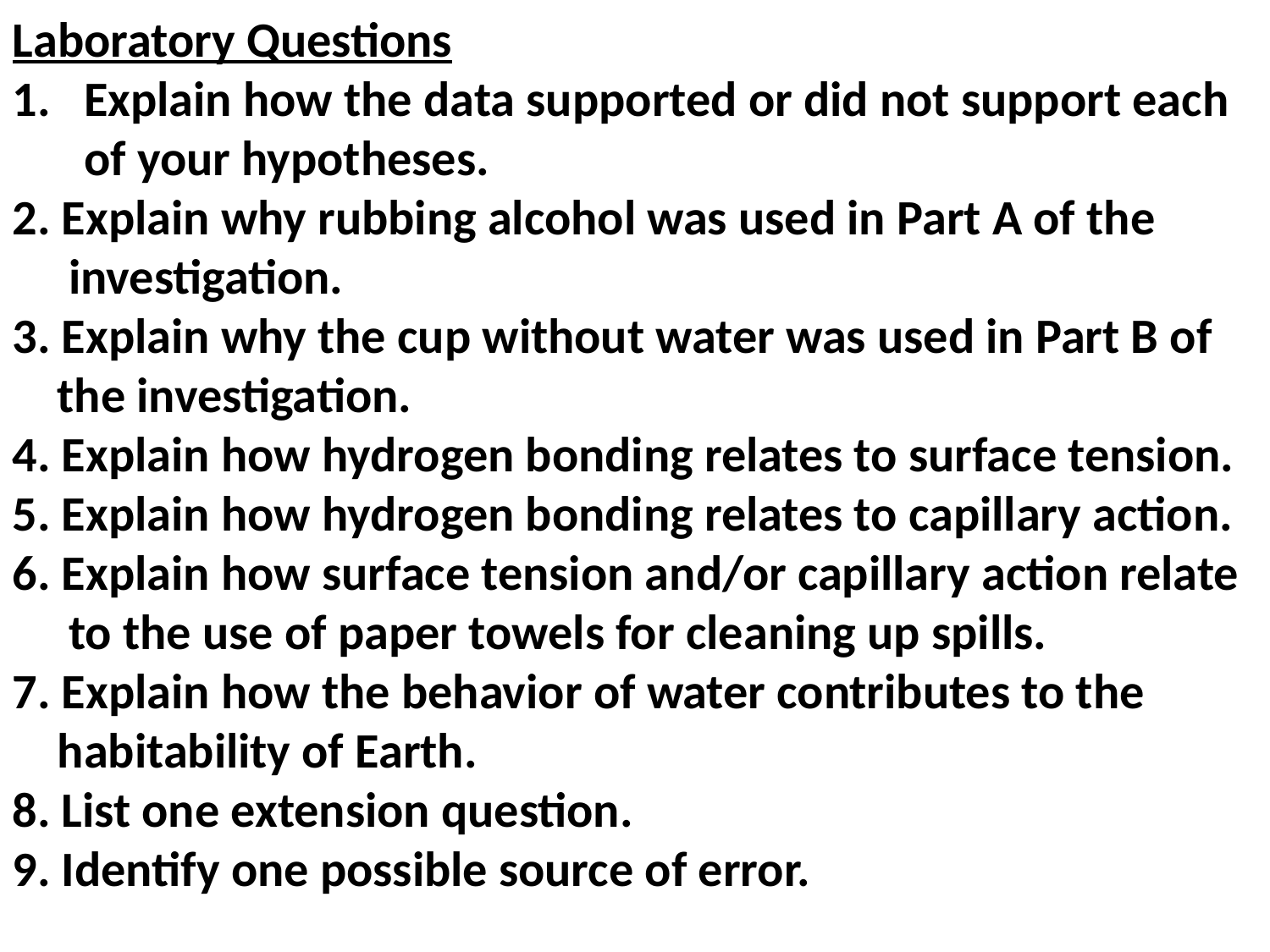

Laboratory Questions
Explain how the data supported or did not support each of your hypotheses.
2. Explain why rubbing alcohol was used in Part A of the
     investigation.
3. Explain why the cup without water was used in Part B of
    the investigation.
4. Explain how hydrogen bonding relates to surface tension. 5. Explain how hydrogen bonding relates to capillary action. 6. Explain how surface tension and/or capillary action relate
     to the use of paper towels for cleaning up spills.
7. Explain how the behavior of water contributes to the
    habitability of Earth.
8. List one extension question.
9. Identify one possible source of error.